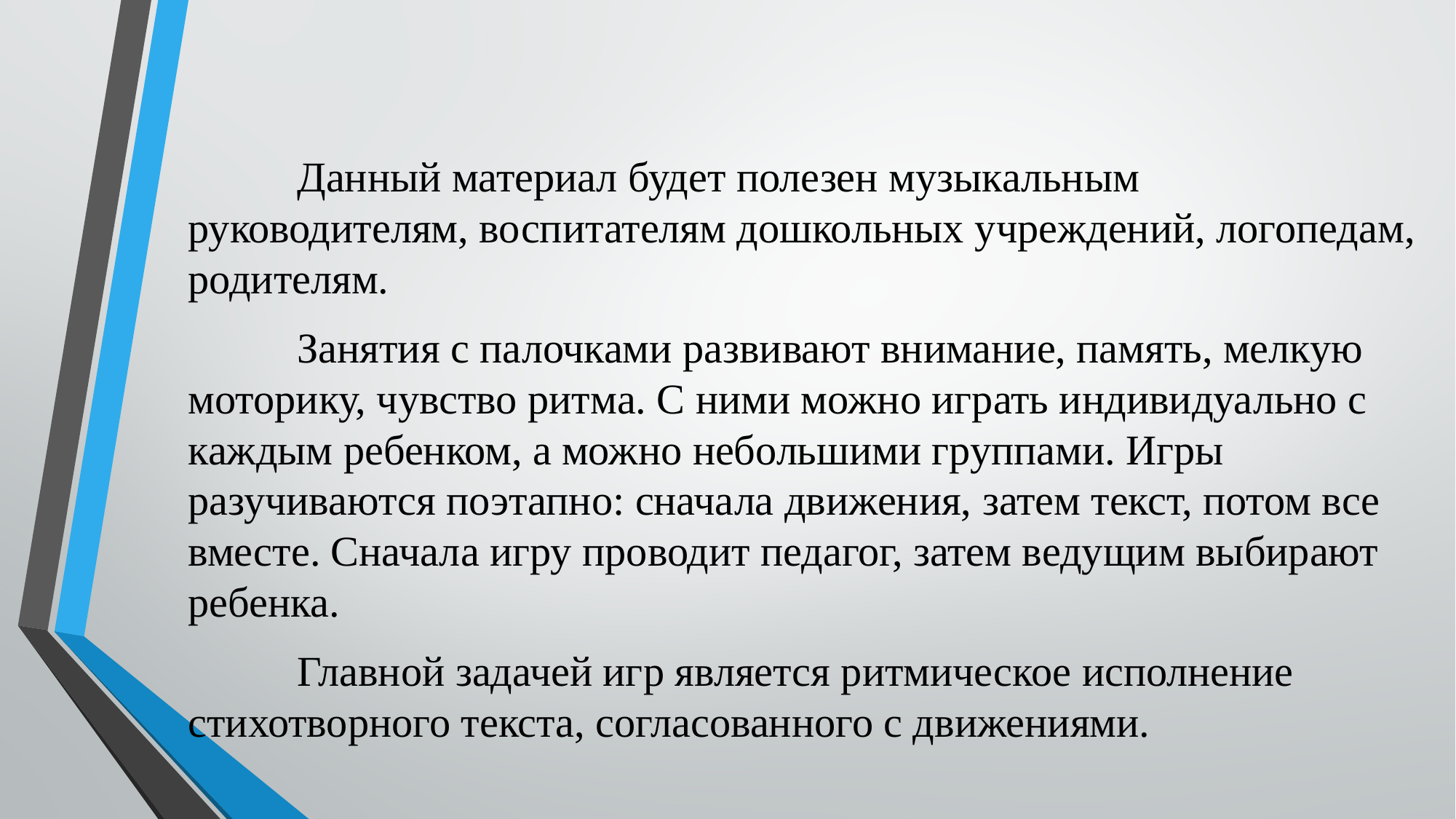

#
	Данный материал будет полезен музыкальным руководителям, воспитателям дошкольных учреждений, логопедам, родителям.
	Занятия с палочками развивают внимание, память, мелкую моторику, чувство ритма. С ними можно играть индивидуально с каждым ребенком, а можно небольшими группами. Игры разучиваются поэтапно: сначала движения, затем текст, потом все вместе. Сначала игру проводит педагог, затем ведущим выбирают ребенка.
	Главной задачей игр является ритмическое исполнение стихотворного текста, согласованного с движениями.